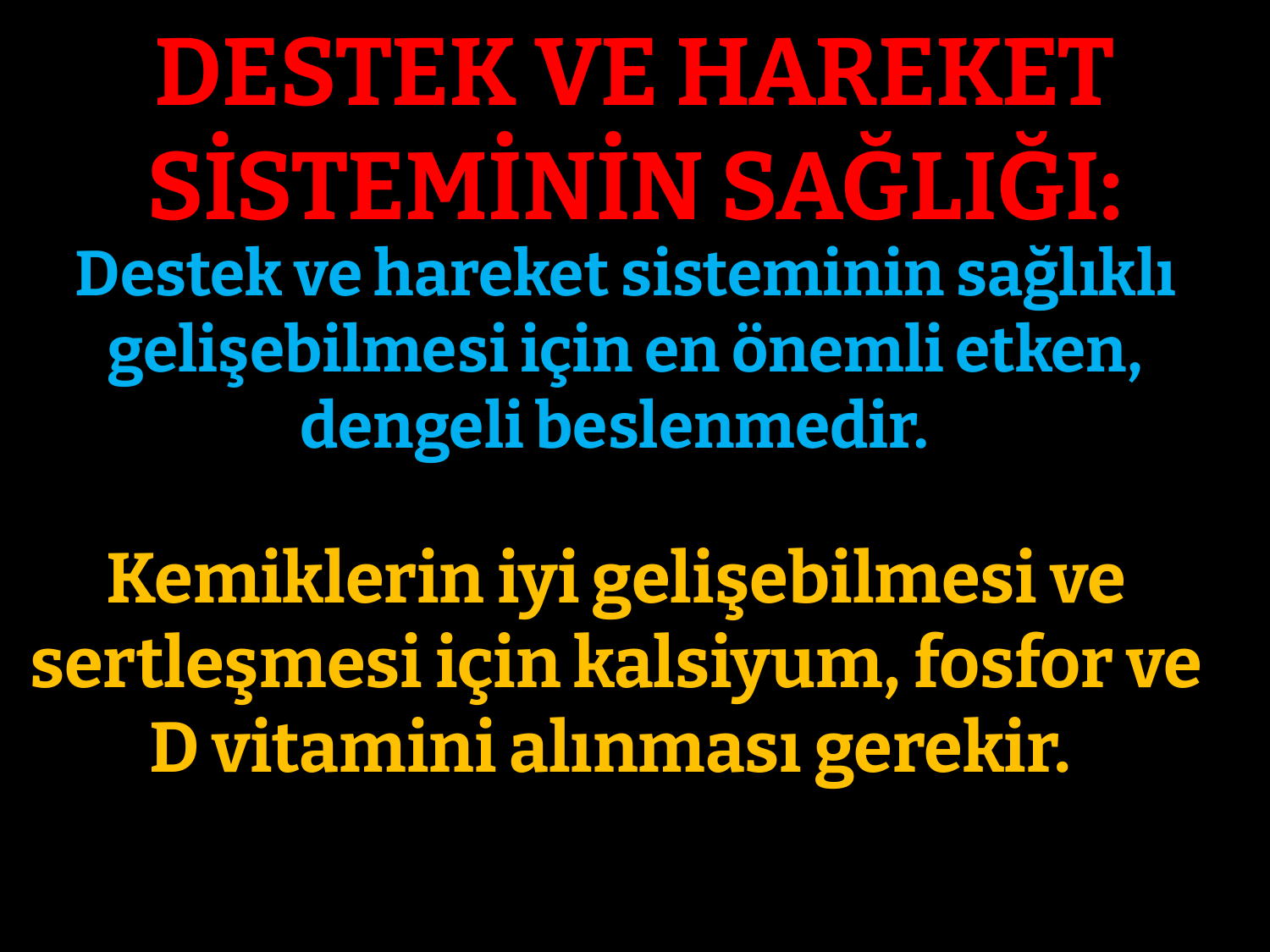

DESTEK VE HAREKET SİSTEMİNİN SAĞLIĞI:
Destek ve hareket sisteminin sağlıklı gelişebilmesi için en önemli etken, dengeli beslenmedir.
#
Kemiklerin iyi gelişebilmesi ve sertleşmesi için kalsiyum, fosfor ve D vitamini alınması gerekir.